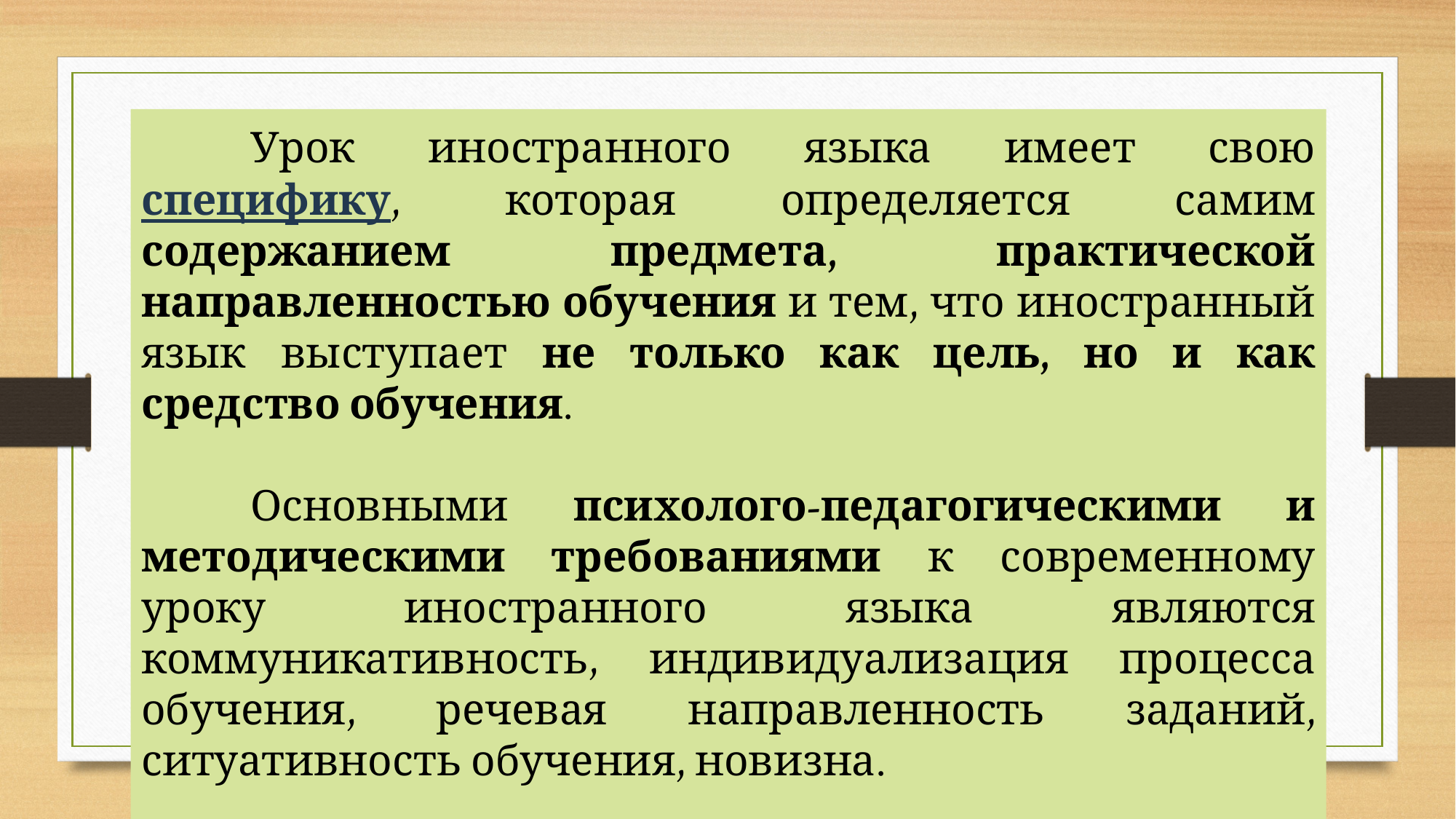

Урок иностранного языка имеет свою специфику, которая определяется самим содержанием предмета, практической направленностью обучения и тем, что иностранный язык выступает не только как цель, но и как средство обучения.

	Основными психолого-педагогическими и методическими требованиями к современному уроку иностранного языка являются коммуникативность, индивидуализация процесса обучения, речевая направленность заданий, ситуативность обучения, новизна.